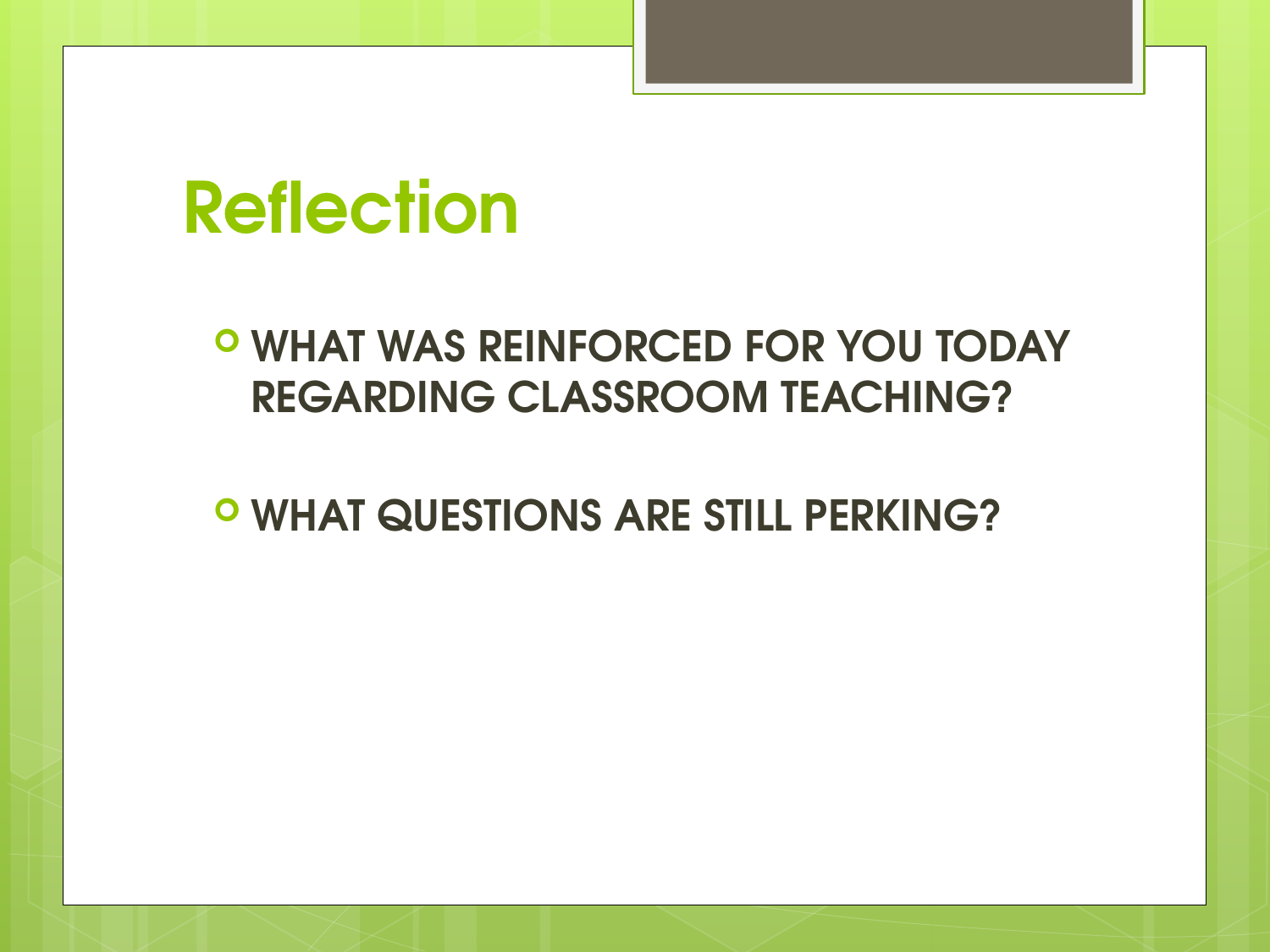

# Reflection

WHAT WAS REINFORCED FOR YOU TODAY REGARDING CLASSROOM TEACHING?

WHAT QUESTIONS ARE STILL PERKING?